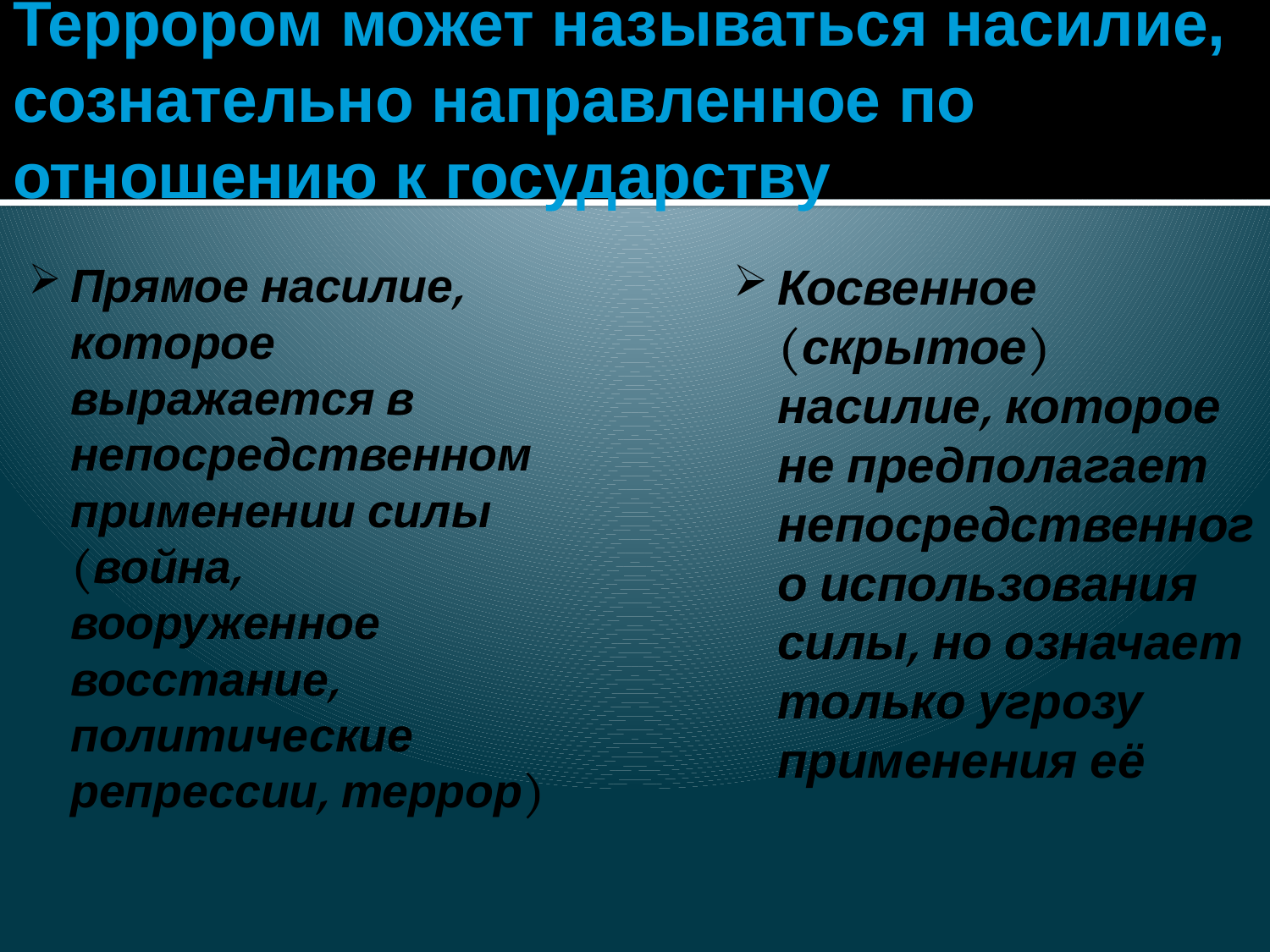

# Террором может называться насилие, сознательно направленное по отношению к государству
Прямое насилие, которое выражается в непосредственном применении силы (война, вооруженное восстание, политические репрессии, террор)
Косвенное (скрытое) насилие, которое не предполагает непосредственного использования силы, но означает только угрозу применения её